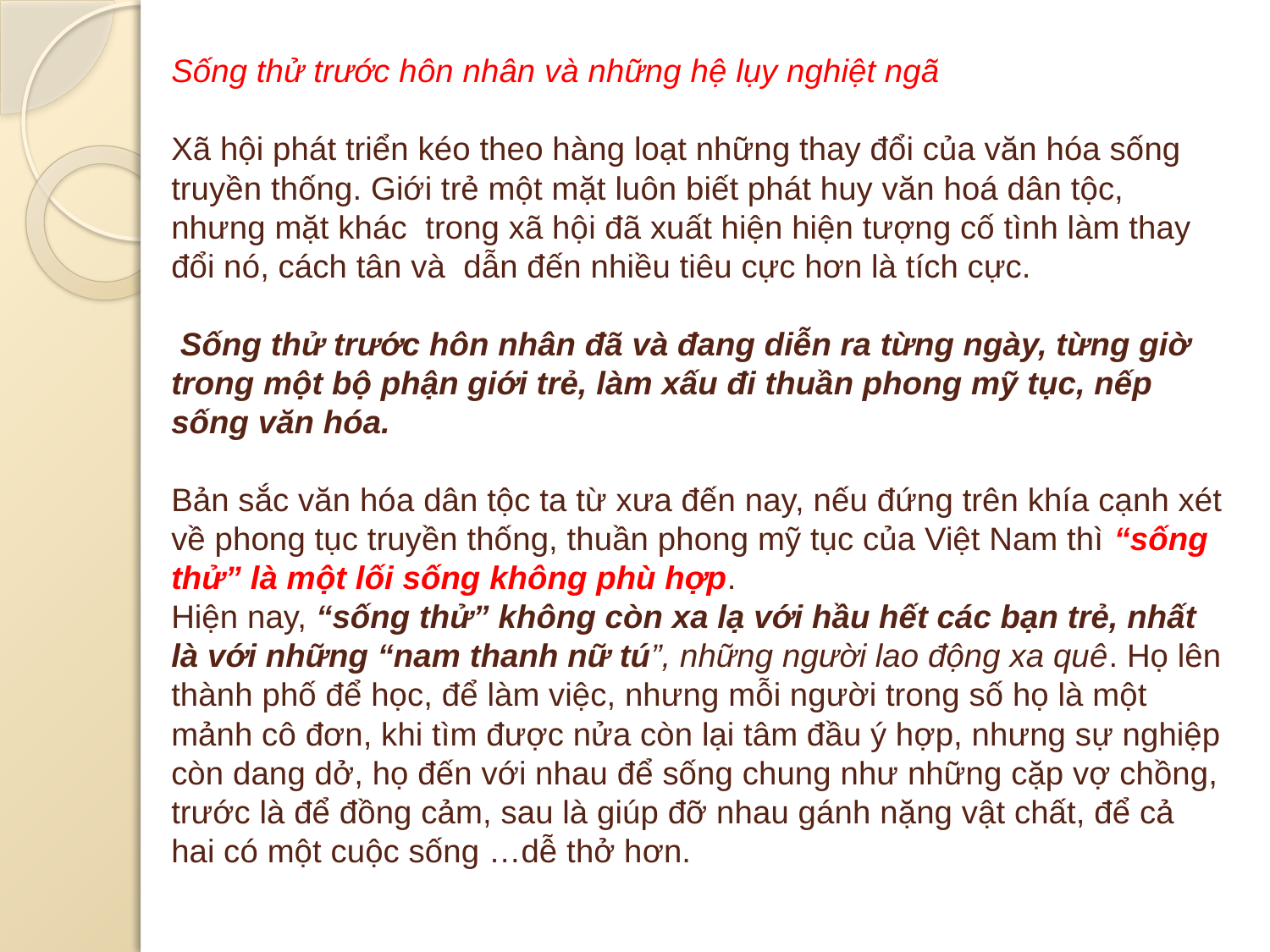

# Sống thử trước hôn nhân và những hệ lụy nghiệt ngã Xã hội phát triển kéo theo hàng loạt những thay đổi của văn hóa sống truyền thống. Giới trẻ một mặt luôn biết phát huy văn hoá dân tộc,  nhưng mặt khác  trong xã hội đã xuất hiện hiện tượng cố tình làm thay đổi nó, cách tân và  dẫn đến nhiều tiêu cực hơn là tích cực.  Sống thử trước hôn nhân đã và đang diễn ra từng ngày, từng giờ trong một bộ phận giới trẻ, làm xấu đi thuần phong mỹ tục, nếp sống văn hóa. Bản sắc văn hóa dân tộc ta từ xưa đến nay, nếu đứng trên khía cạnh xét về phong tục truyền thống, thuần phong mỹ tục của Việt Nam thì “sống thử” là một lối sống không phù hợp. Hiện nay, “sống thử” không còn xa lạ với hầu hết các bạn trẻ, nhất là với những “nam thanh nữ tú”, những người lao động xa quê. Họ lên thành phố để học, để làm việc, nhưng mỗi người trong số họ là một mảnh cô đơn, khi tìm được nửa còn lại tâm đầu ý hợp, nhưng sự nghiệp còn dang dở, họ đến với nhau để sống chung như những cặp vợ chồng, trước là để đồng cảm, sau là giúp đỡ nhau gánh nặng vật chất, để cả hai có một cuộc sống …dễ thở hơn.